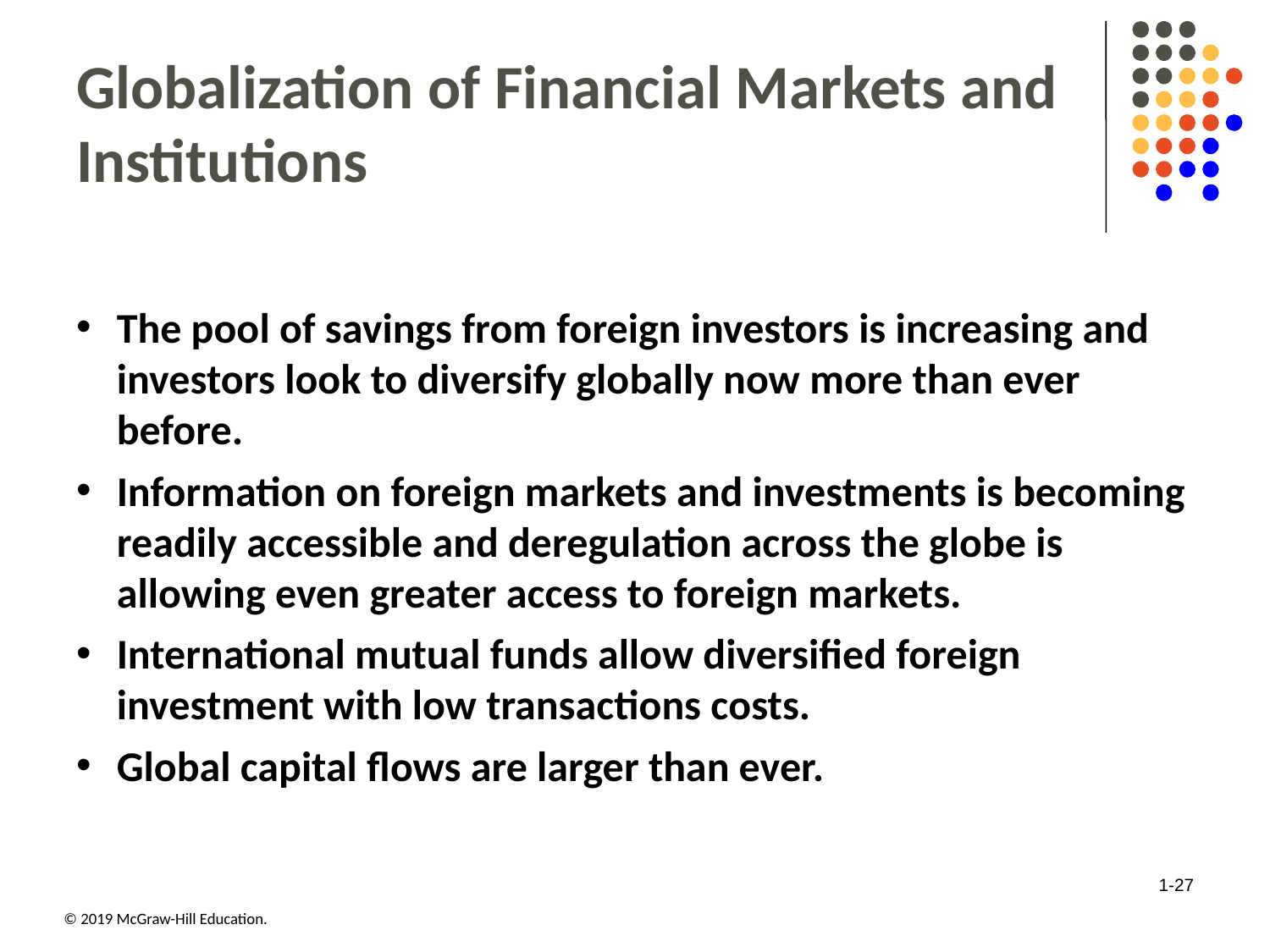

# Globalization of Financial Markets and Institutions
The pool of savings from foreign investors is increasing and investors look to diversify globally now more than ever before.
Information on foreign markets and investments is becoming readily accessible and deregulation across the globe is allowing even greater access to foreign markets.
International mutual funds allow diversified foreign investment with low transactions costs.
Global capital flows are larger than ever.
1-27